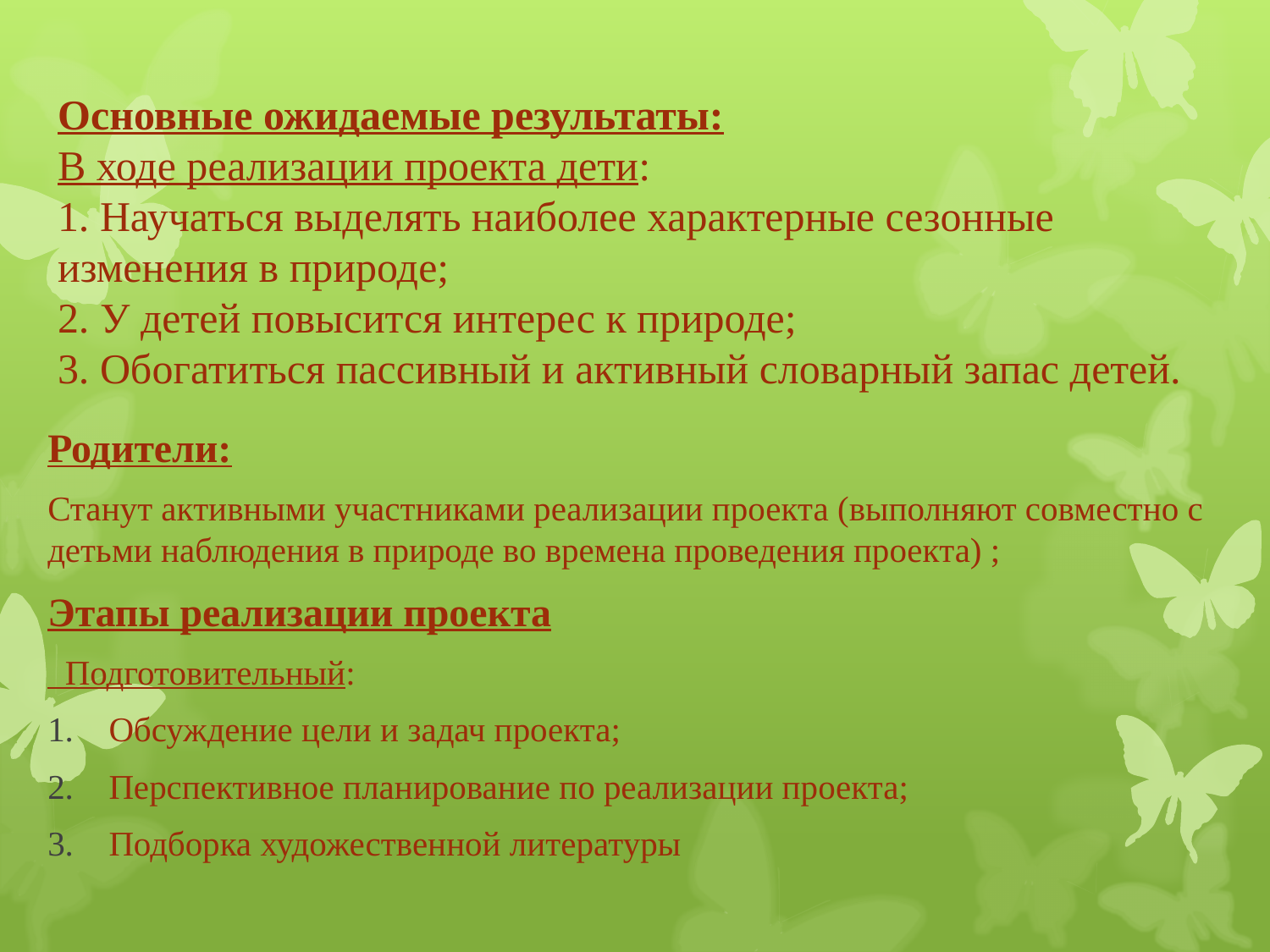

# Основные ожидаемые результаты: В ходе реализации проекта дети: 1. Научаться выделять наиболее характерные сезонные изменения в природе; 2. У детей повысится интерес к природе; 3. Обогатиться пассивный и активный словарный запас детей.
Родители:
Станут активными участниками реализации проекта (выполняют совместно с детьми наблюдения в природе во времена проведения проекта) ;
Этапы реализации проекта
  Подготовительный:
Обсуждение цели и задач проекта;
Перспективное планирование по реализации проекта;
Подборка художественной литературы